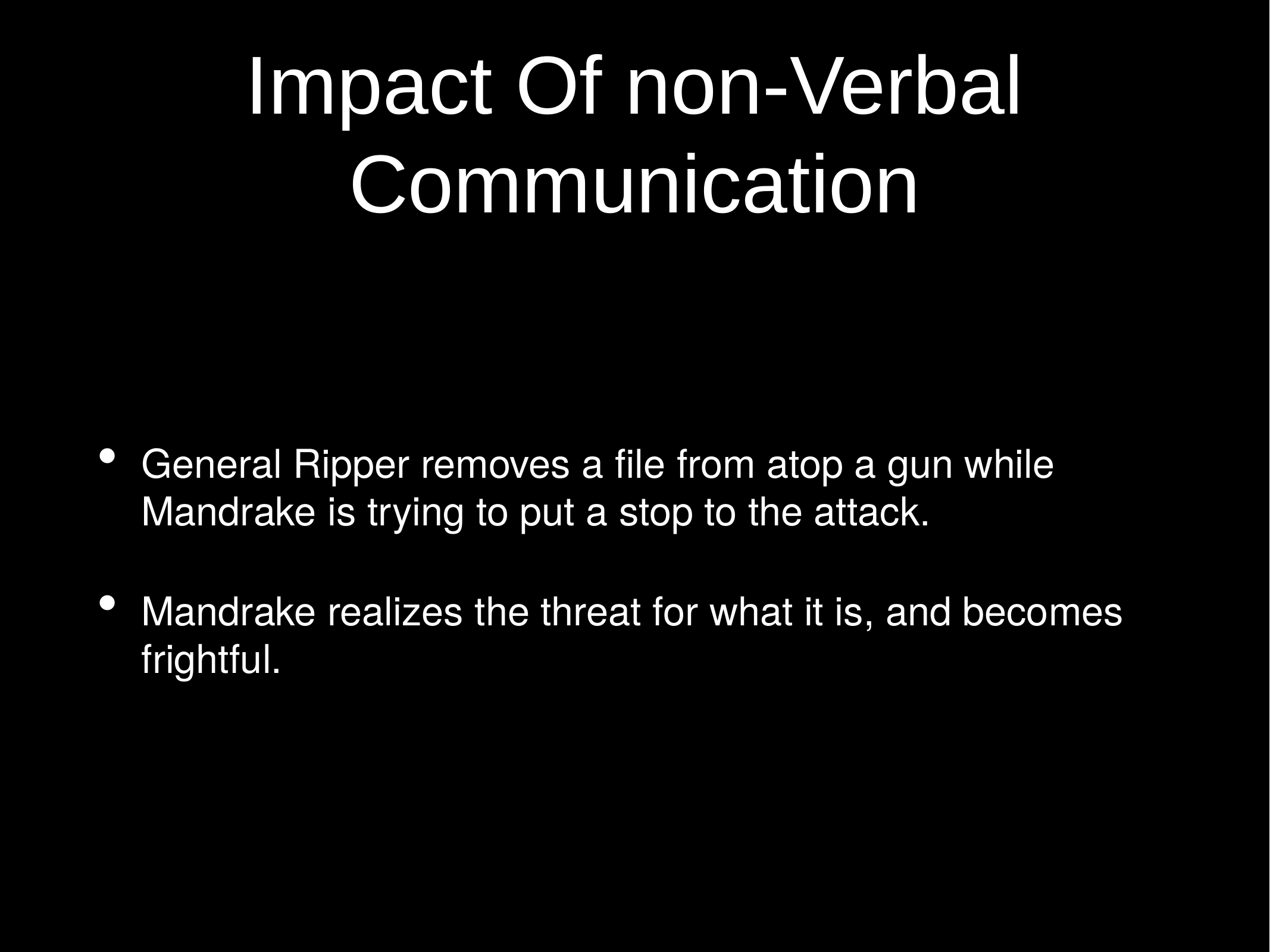

# Impact Of non-Verbal Communication
General Ripper removes a file from atop a gun while Mandrake is trying to put a stop to the attack.
Mandrake realizes the threat for what it is, and becomes frightful.